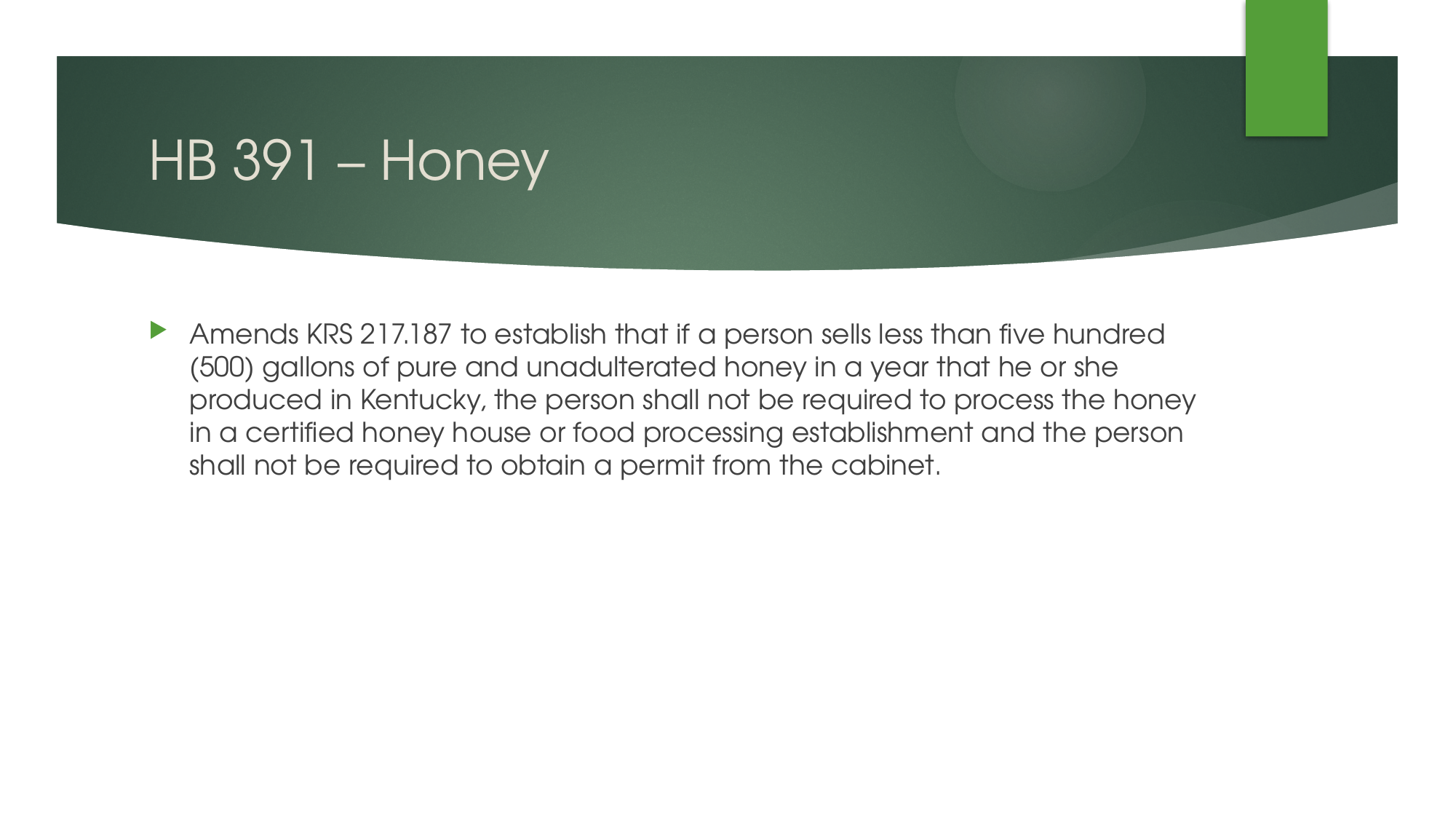

# HB 391 – Honey
Amends KRS 217.187 to establish that if a person sells less than five hundred (500) gallons of pure and unadulterated honey in a year that he or she produced in Kentucky, the person shall not be required to process the honey in a certified honey house or food processing establishment and the person shall not be required to obtain a permit from the cabinet.